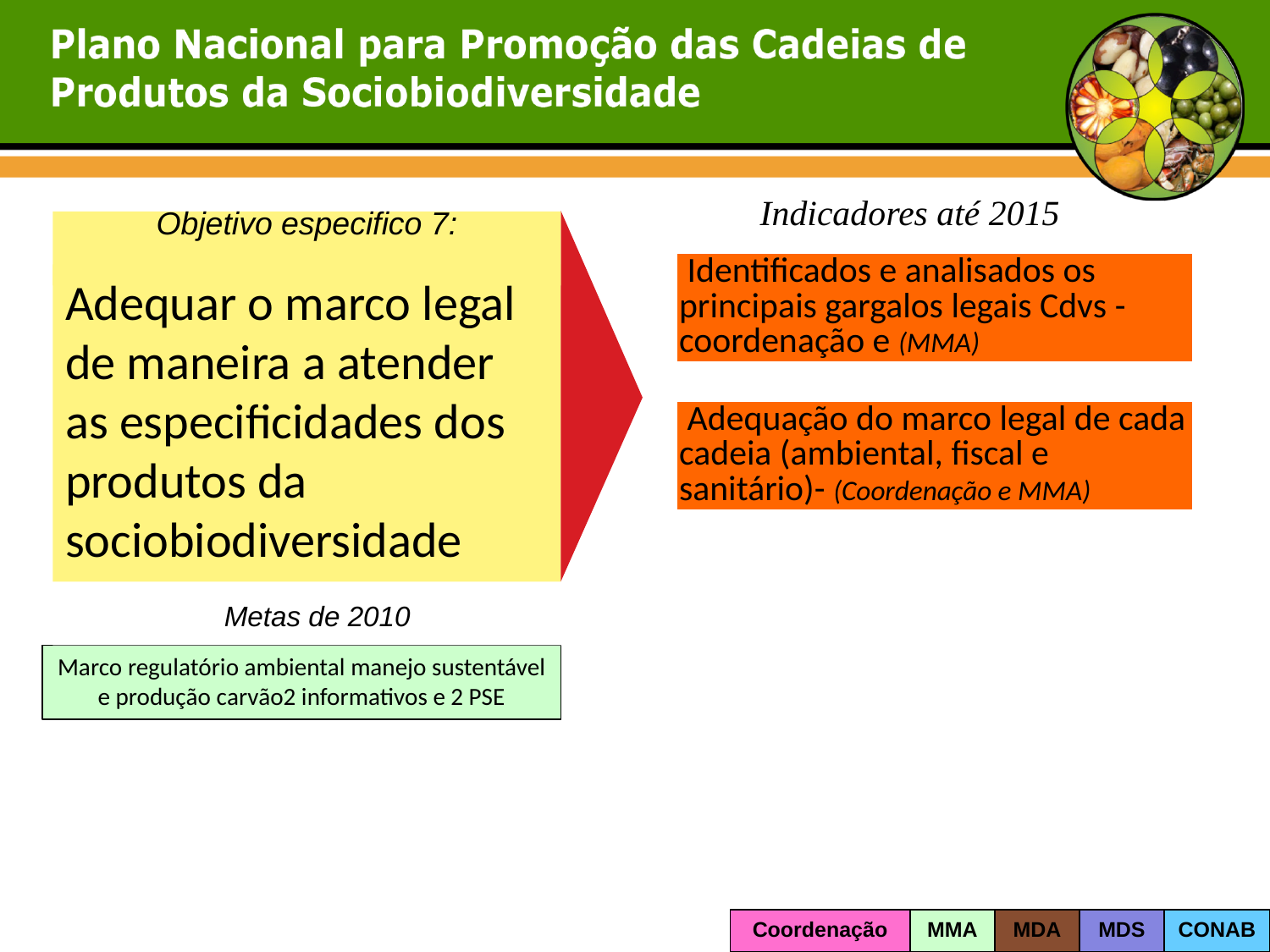

Indicadores até 2015

Objetivo especifico 7:
| Identificados e analisados os principais gargalos legais Cdvs - coordenação e (MMA) |
| --- |
Adequar o marco legal de maneira a atender as especificidades dos produtos da sociobiodiversidade
| Adequação do marco legal de cada cadeia (ambiental, fiscal e sanitário)- (Coordenação e MMA) |
| --- |
Metas de 2010
Marco regulatório ambiental manejo sustentável e produção carvão2 informativos e 2 PSE
Coordenação
MMA
MDA
MDS
CONAB